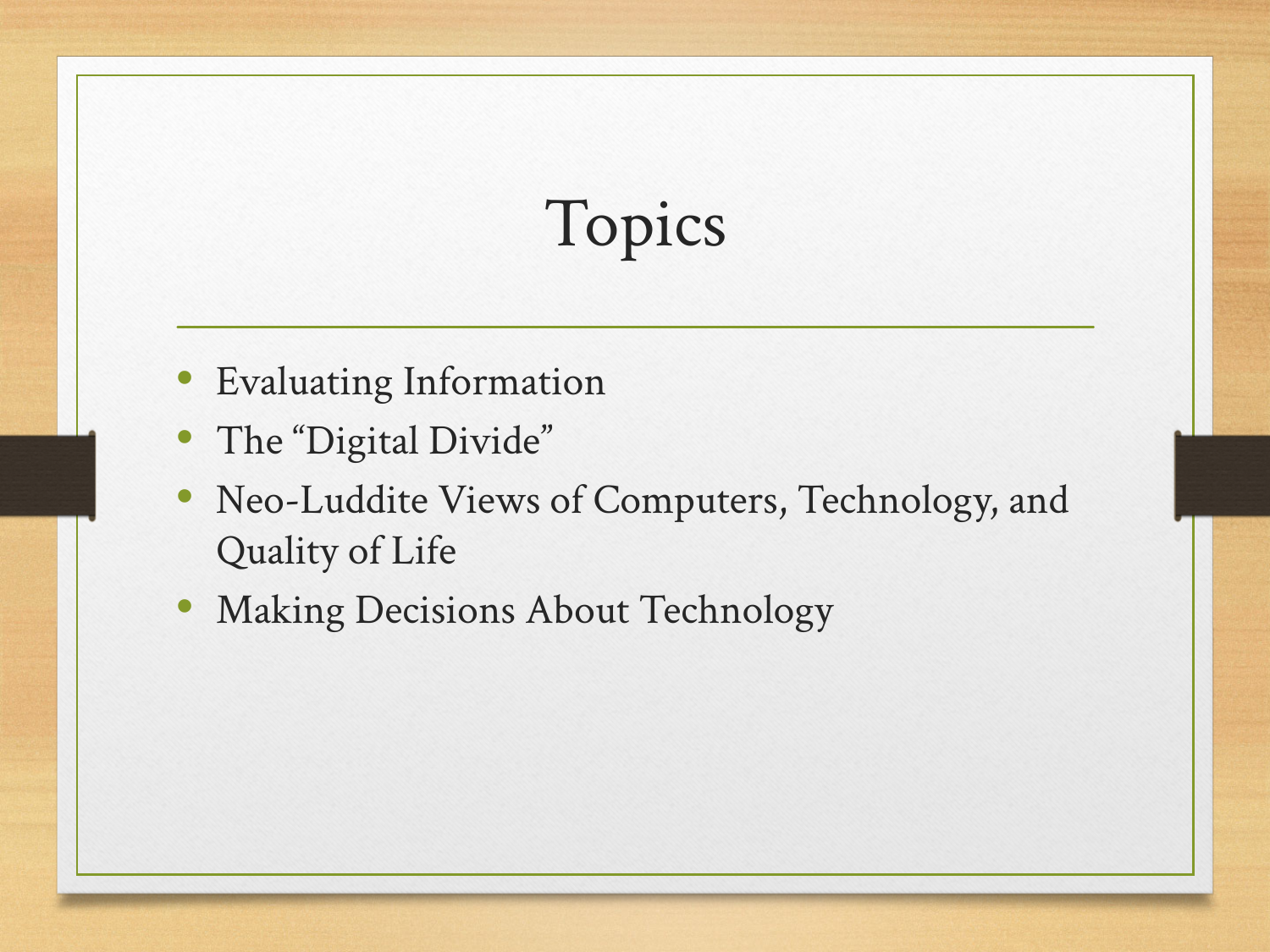

# Topics
Evaluating Information
The “Digital Divide”
Neo-Luddite Views of Computers, Technology, and Quality of Life
Making Decisions About Technology